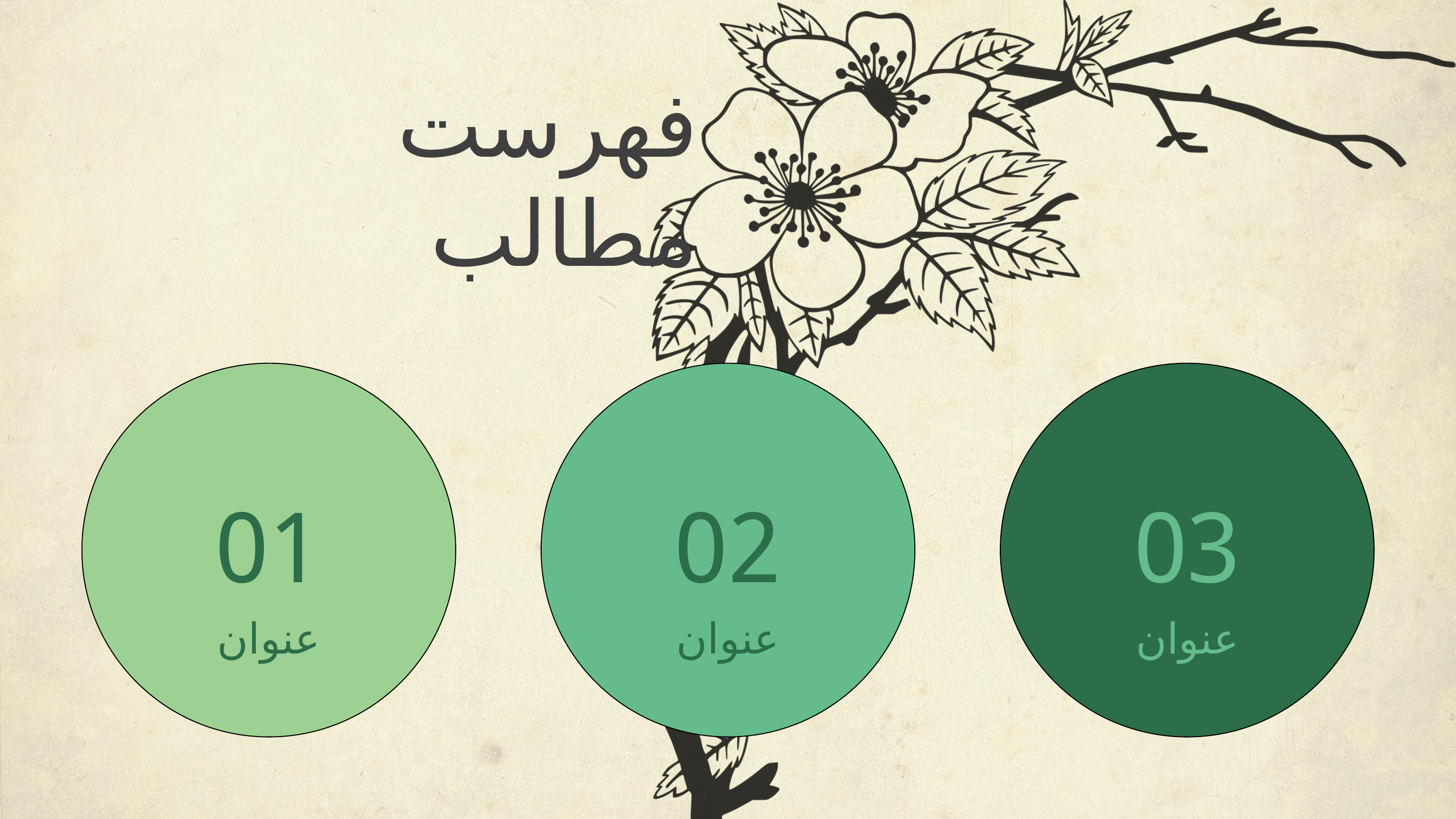

فهرست
مطالب

01
02
03
عنوان
عنوان
عنوان